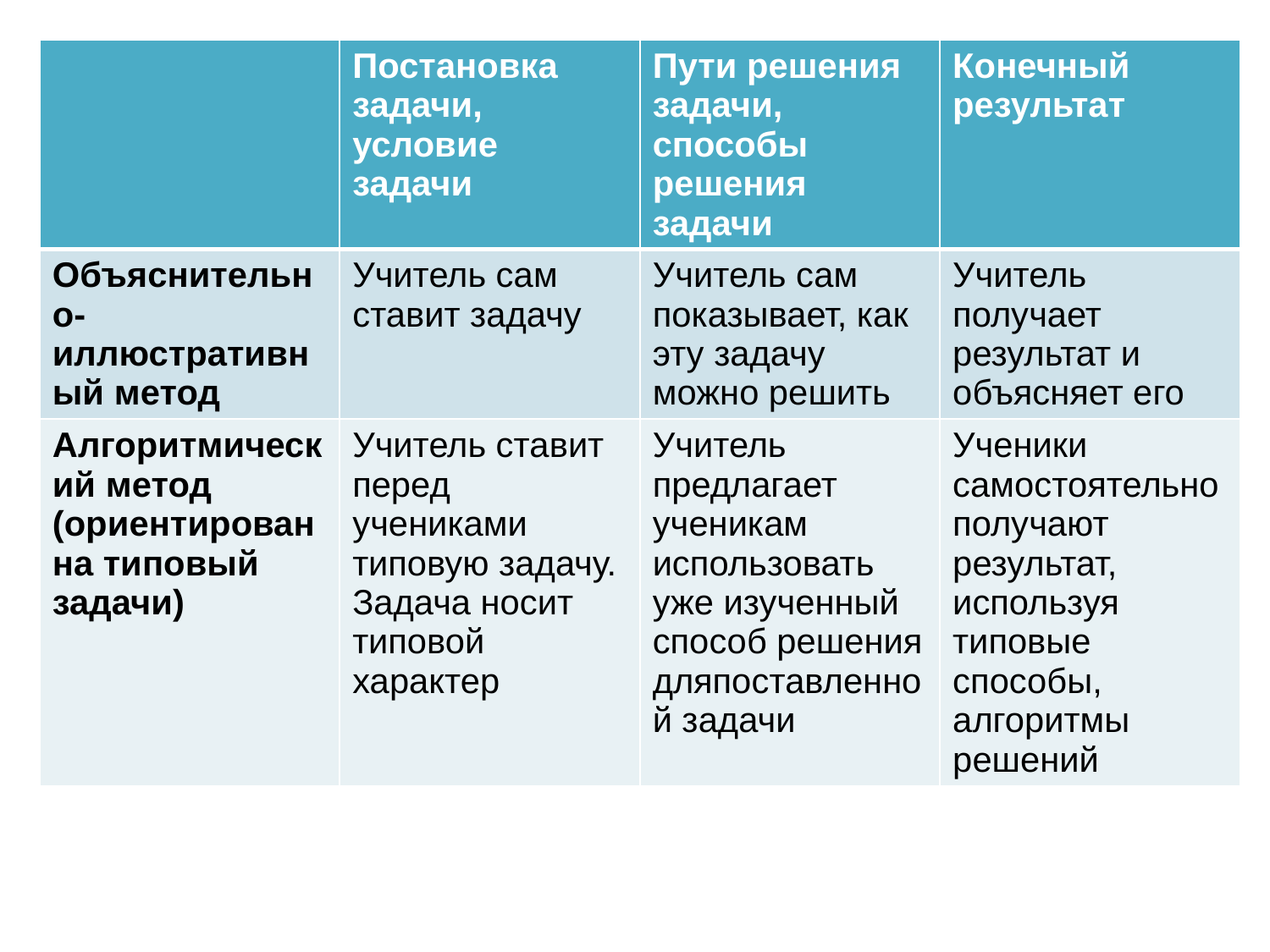

|  | Постановка задачи, условие задачи | Пути решения задачи, способы решения задачи | Конечный результат |
| --- | --- | --- | --- |
| Объяснительно-иллюстративный метод | Учитель сам ставит задачу | Учитель сам показывает, как эту задачу можно решить | Учитель получает результат и объясняет его |
| Алгоритмический метод (ориентирован на типовый задачи) | Учитель ставит перед учениками типовую задачу. Задача носит типовой характер | Учитель предлагает ученикам использовать уже изученный способ решения дляпоставленной задачи | Ученики самостоятельно получают результат, используя типовые способы, алгоритмы решений |